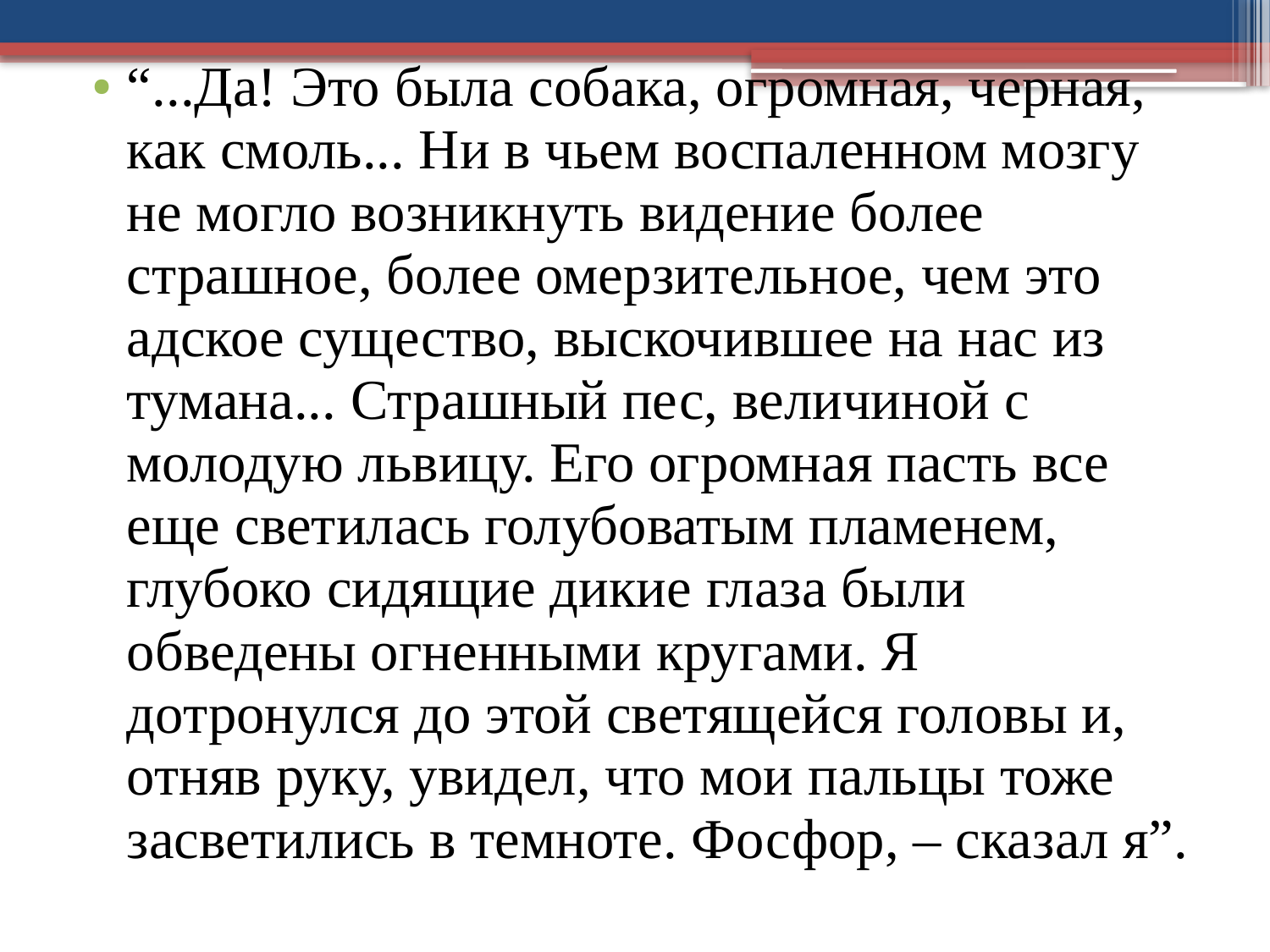

“...Да! Это была собака, огромная, черная, как смоль... Ни в чьем воспаленном мозгу не могло возникнуть видение более страшное, более омерзительное, чем это адское существо, выскочившее на нас из тумана... Страшный пес, величиной с молодую львицу. Его огромная пасть все еще светилась голубоватым пламенем, глубоко сидящие дикие глаза были обведены огненными кругами. Я дотронулся до этой светящейся головы и, отняв руку, увидел, что мои пальцы тоже засветились в темноте. Фосфор, – сказал я”.